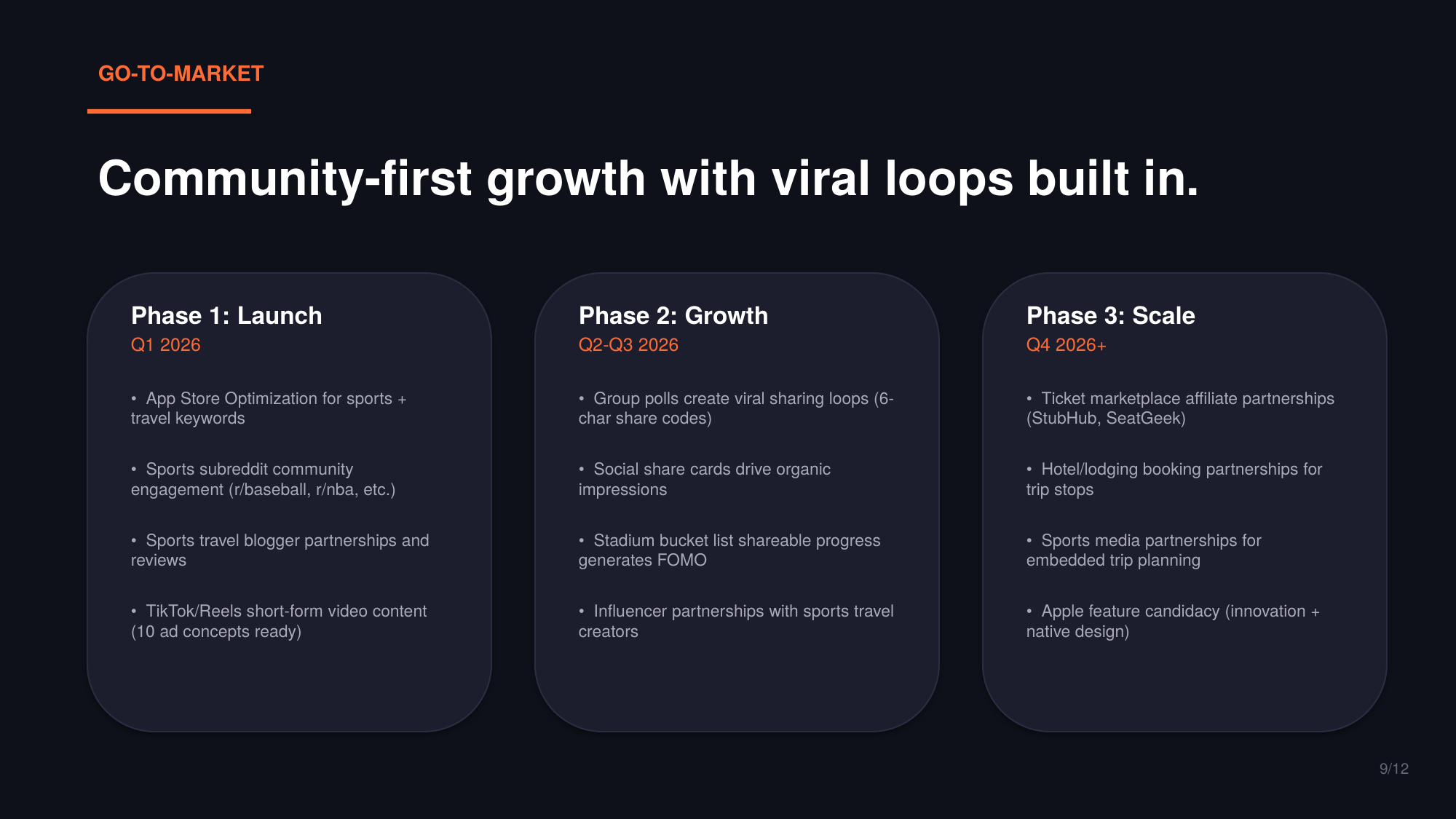

GO-TO-MARKET

Community-first growth with viral loops built in.

Phase 1: Launch
Phase 2: Growth
Phase 3: Scale
Q1 2026
Q2-Q3 2026
Q4 2026+
•  App Store Optimization for sports + travel keywords
•  Group polls create viral sharing loops (6-char share codes)
•  Ticket marketplace affiliate partnerships (StubHub, SeatGeek)
•  Sports subreddit community engagement (r/baseball, r/nba, etc.)
•  Social share cards drive organic impressions
•  Hotel/lodging booking partnerships for trip stops
•  Sports travel blogger partnerships and reviews
•  Stadium bucket list shareable progress generates FOMO
•  Sports media partnerships for embedded trip planning
•  TikTok/Reels short-form video content (10 ad concepts ready)
•  Influencer partnerships with sports travel creators
•  Apple feature candidacy (innovation + native design)
9/12